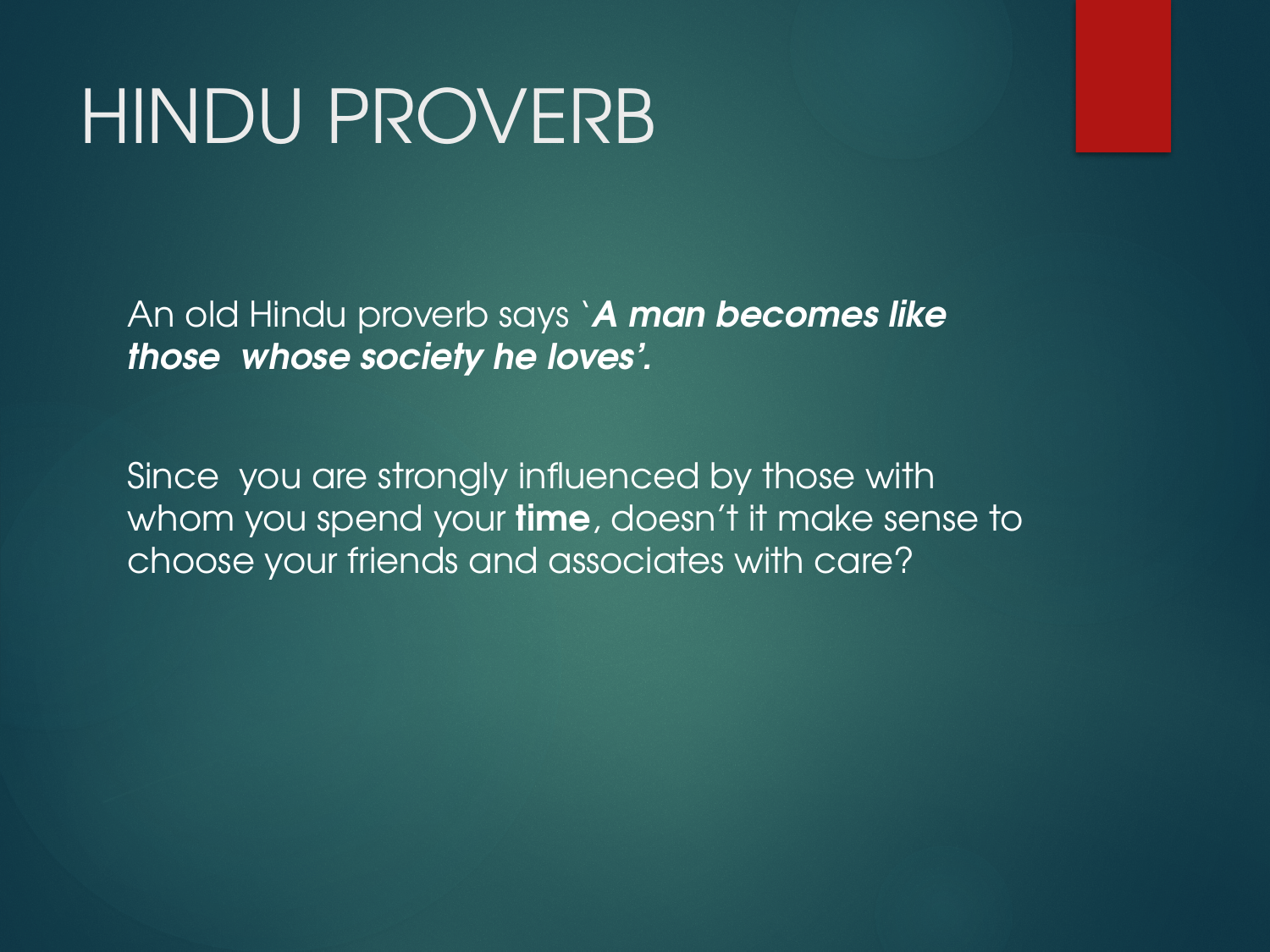

# HINDU PROVERB
An old Hindu proverb says ‘A man becomes like those  whose society he loves’.

Since  you are strongly influenced by those with whom you spend your time, doesn’t it make sense to choose your friends and associates with care?